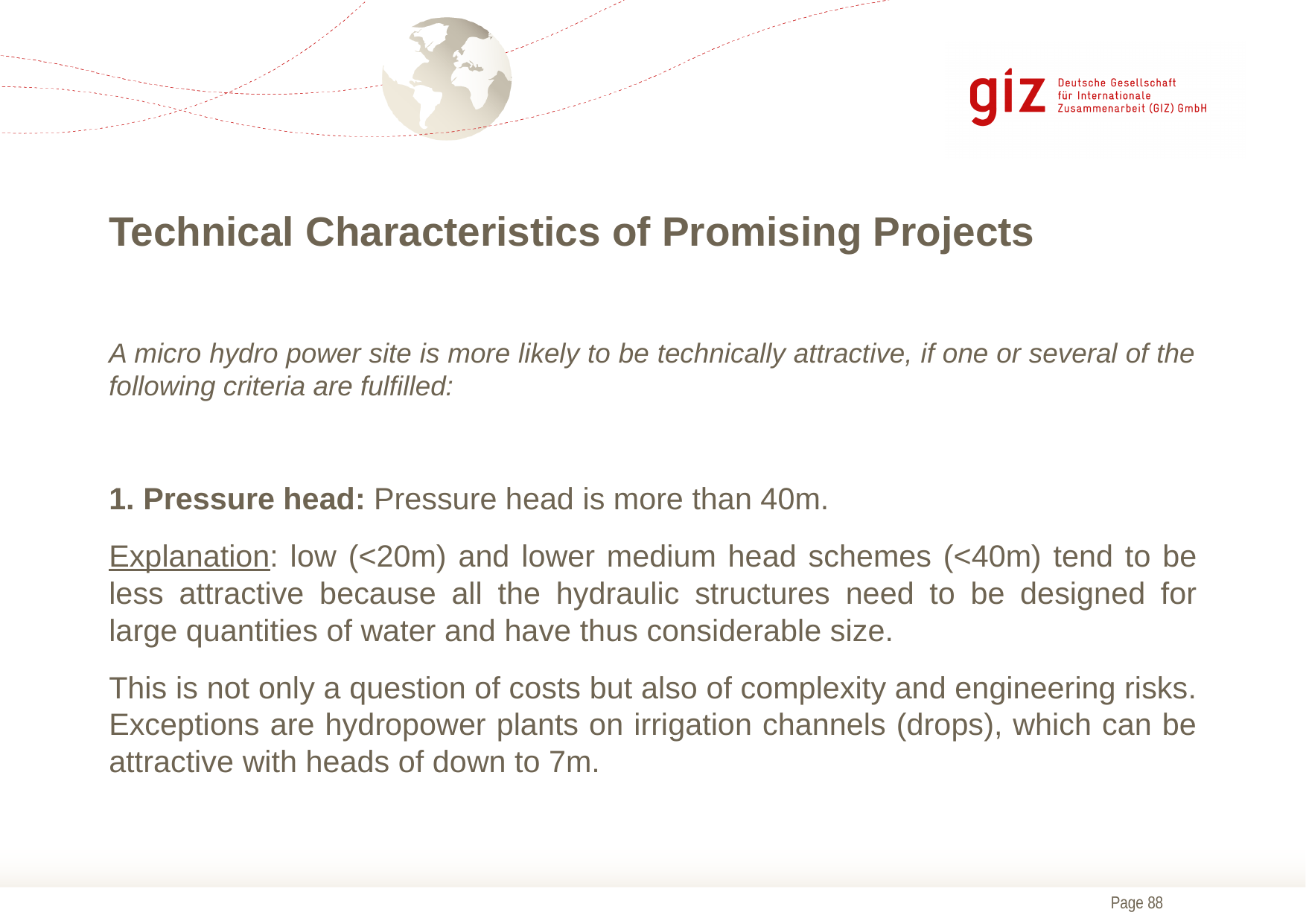

# Technical Characteristics of Promising Projects
A micro hydro power site is more likely to be technically attractive, if one or several of the following criteria are fulfilled:

1. Pressure head: Pressure head is more than 40m.
Explanation: low (<20m) and lower medium head schemes (<40m) tend to be less attractive because all the hydraulic structures need to be designed for large quantities of water and have thus considerable size.
This is not only a question of costs but also of complexity and engineering risks. Exceptions are hydropower plants on irrigation channels (drops), which can be attractive with heads of down to 7m.